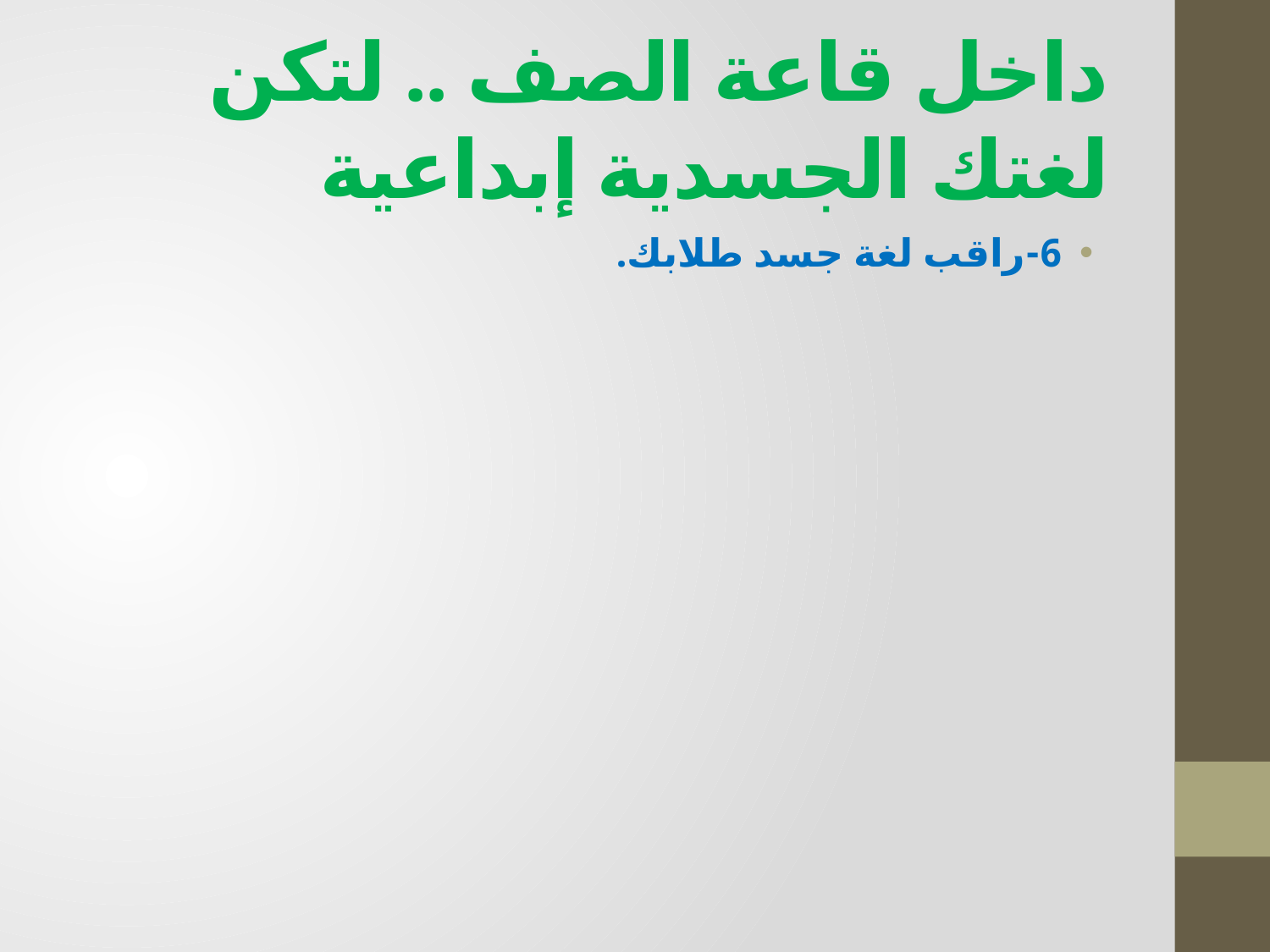

# داخل قاعة الصف .. لتكن لغتك الجسدية إبداعية
6-راقب لغة جسد طلابك.